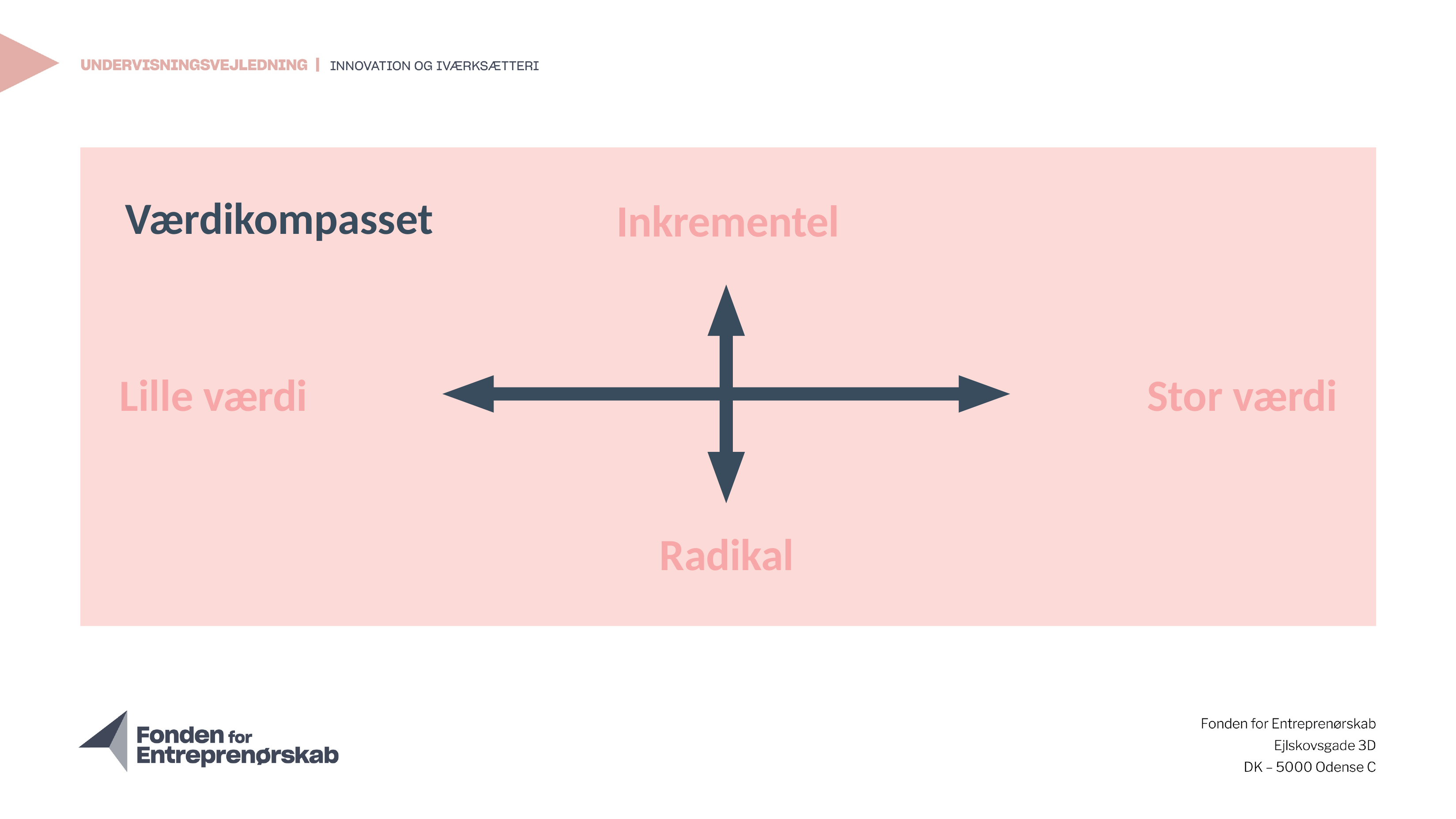

Værdikompasset
# Inkrementel

Lille værdi
Stor værdi
Radikal